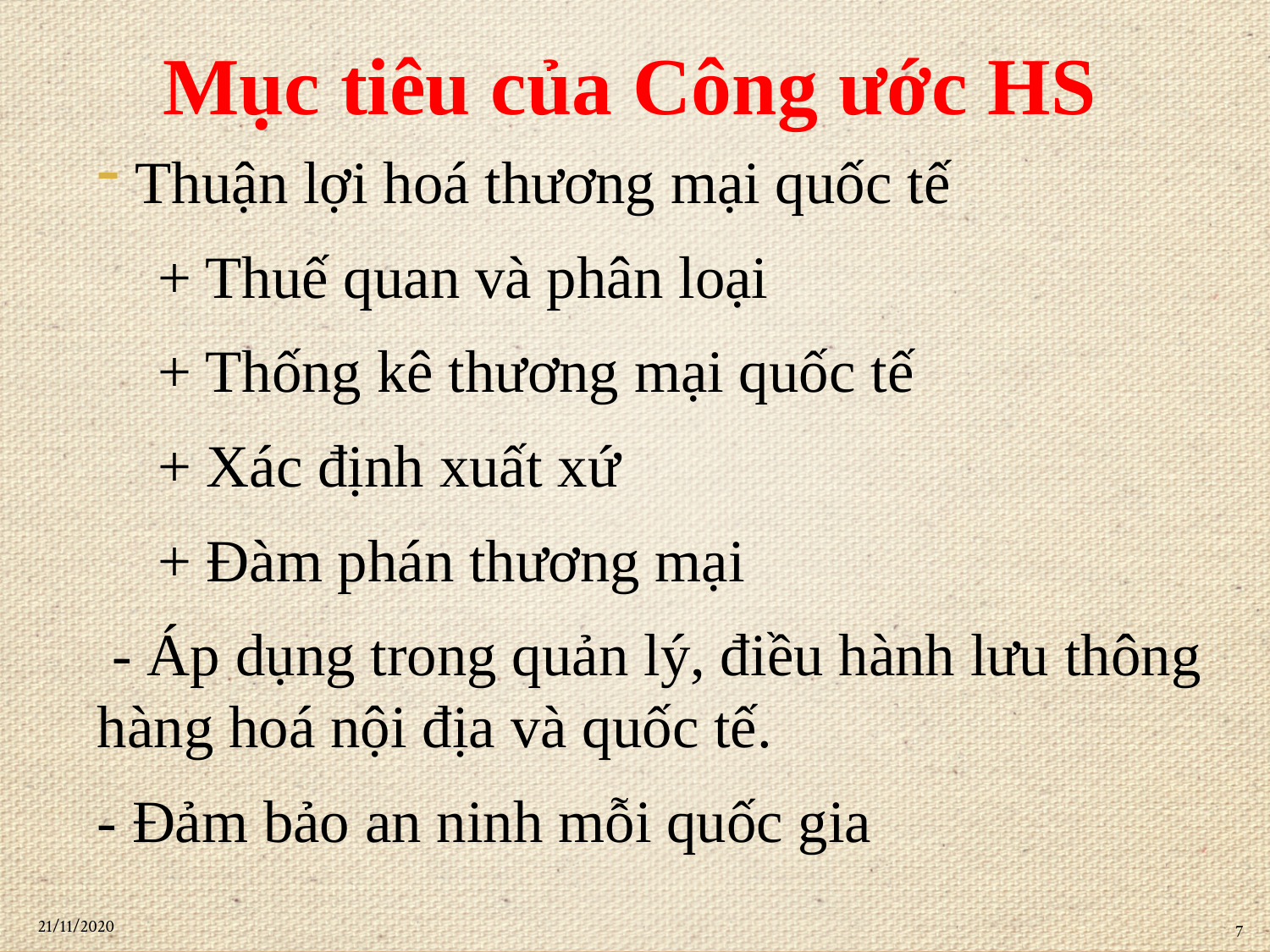

# Mục tiêu của Công ước HS
 Thuận lợi hoá thương mại quốc tế
    + Thuế quan và phân loại
    + Thống kê thương mại quốc tế
    + Xác định xuất xứ
    + Đàm phán thương mại
 - Áp dụng trong quản lý, điều hành lưu thông hàng hoá nội địa và quốc tế.
- Đảm bảo an ninh mỗi quốc gia

21/11/2020
7